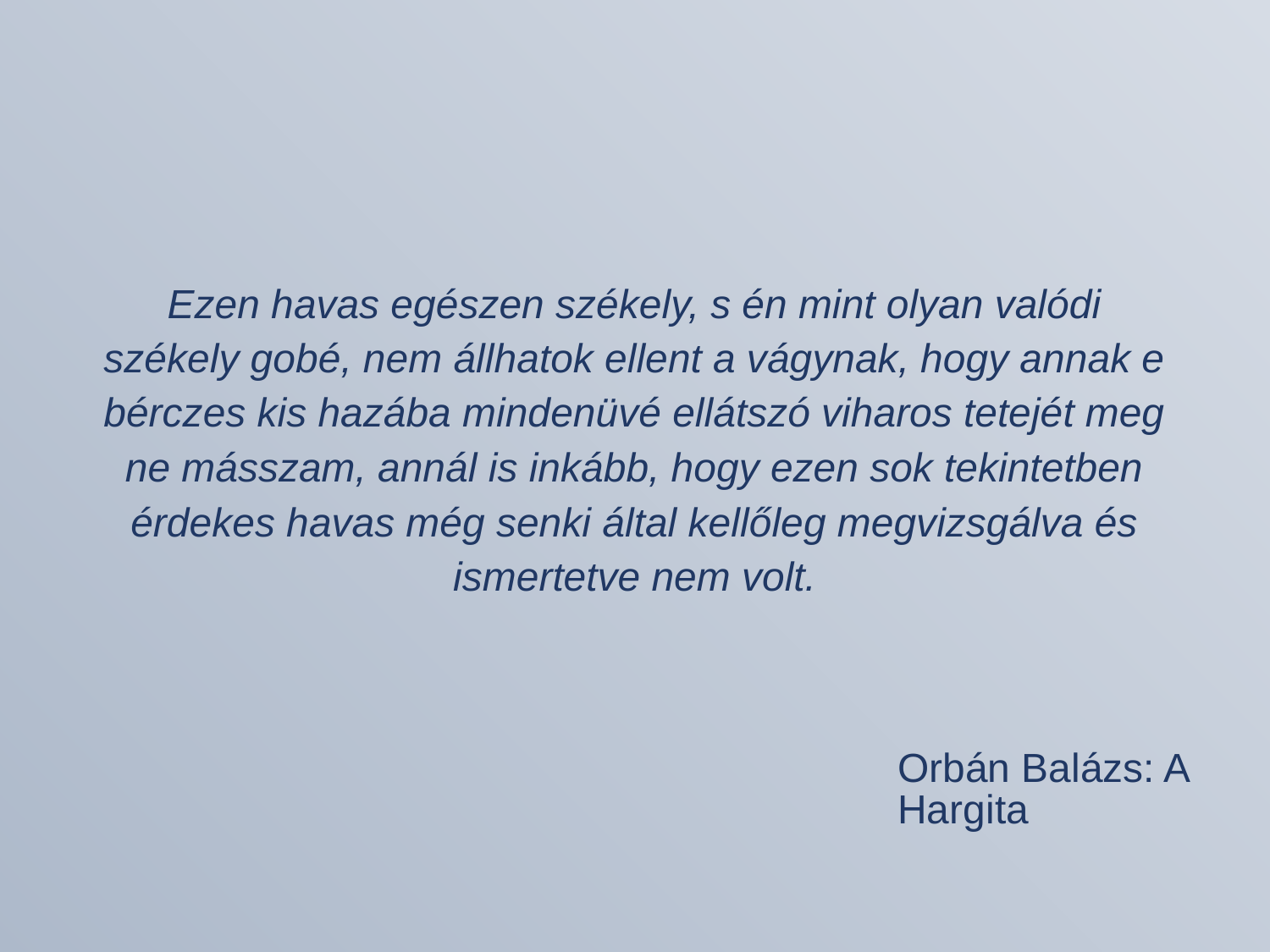

# Ezen havas egészen székely, s én mint olyan valódi székely gobé, nem állhatok ellent a vágynak, hogy annak e bérczes kis hazába mindenüvé ellátszó viharos tetejét meg ne másszam, annál is inkább, hogy ezen sok tekintetben érdekes havas még senki által kellőleg megvizsgálva és ismertetve nem volt.
Orbán Balázs: A Hargita